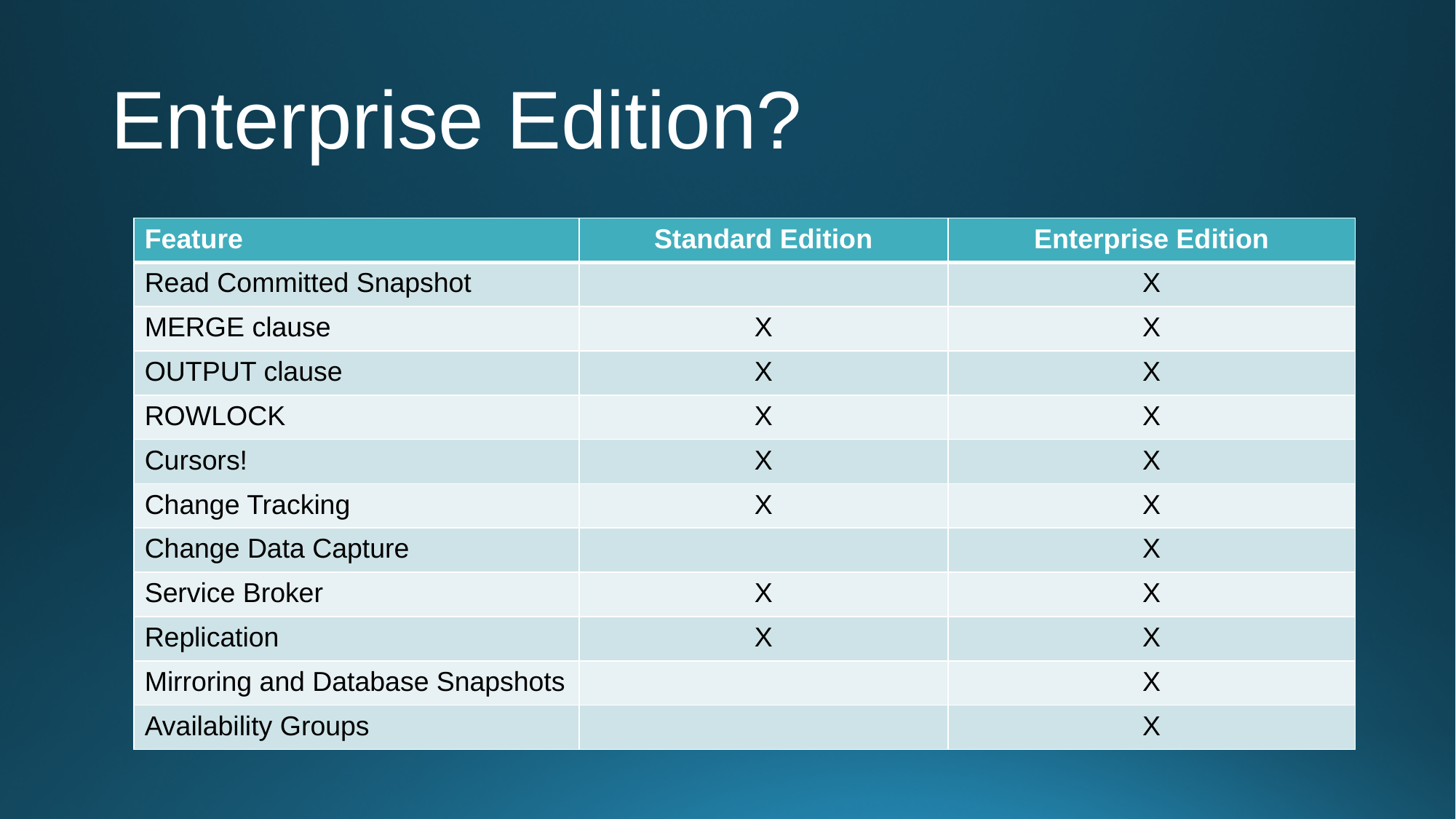

# Enterprise Edition?
| Feature | Standard Edition | Enterprise Edition |
| --- | --- | --- |
| Read Committed Snapshot |  | X |
| MERGE clause | X | X |
| OUTPUT clause | X | X |
| ROWLOCK | X | X |
| Cursors! | X | X |
| Change Tracking | X | X |
| Change Data Capture |  | X |
| Service Broker | X | X |
| Replication | X | X |
| Mirroring and Database Snapshots |  | X |
| Availability Groups |  | X |